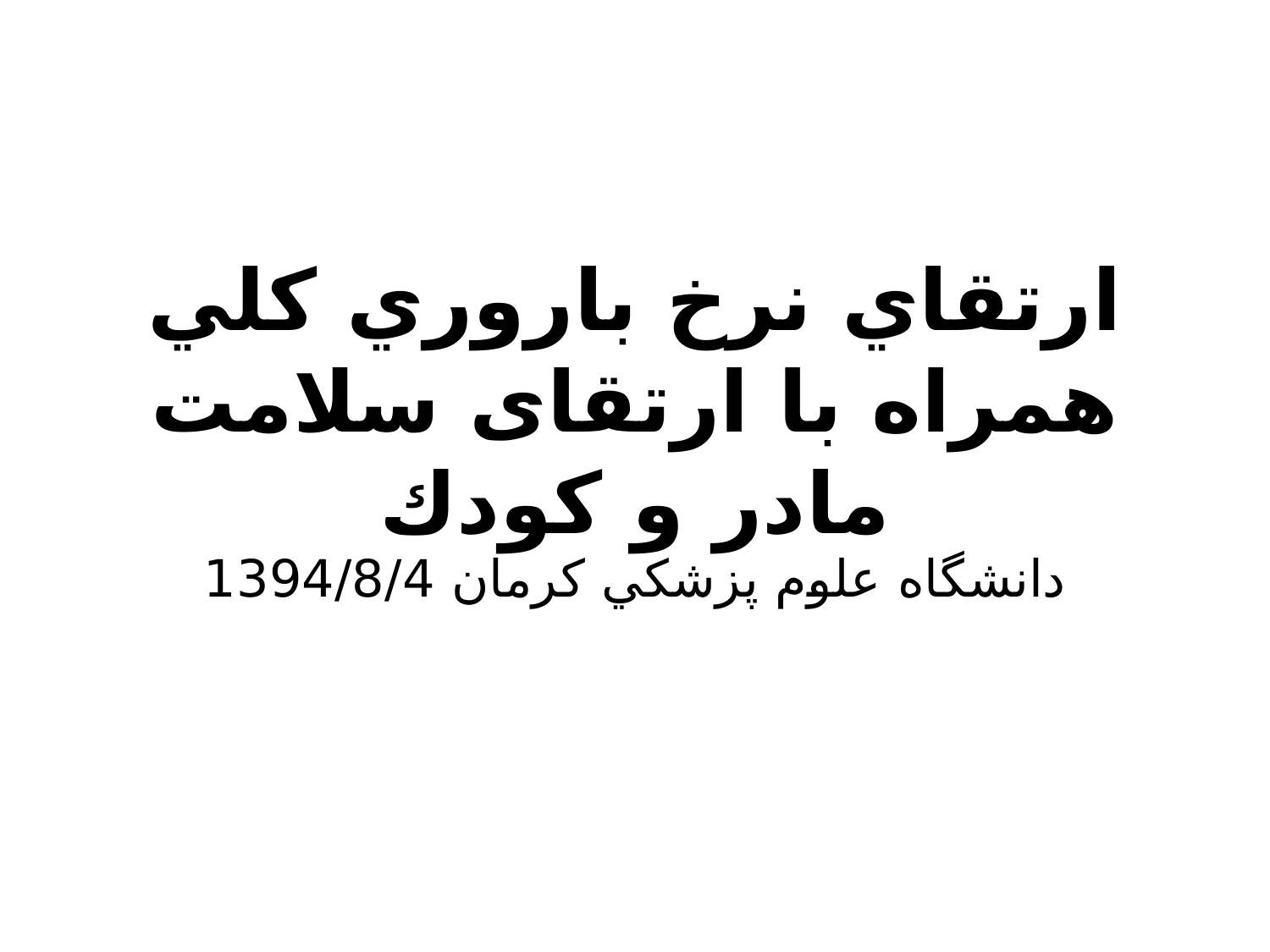

# ارتقاي نرخ باروري كلي همراه با ارتقای سلامت مادر و كودك
دانشگاه علوم پزشكي کرمان 1394/8/4